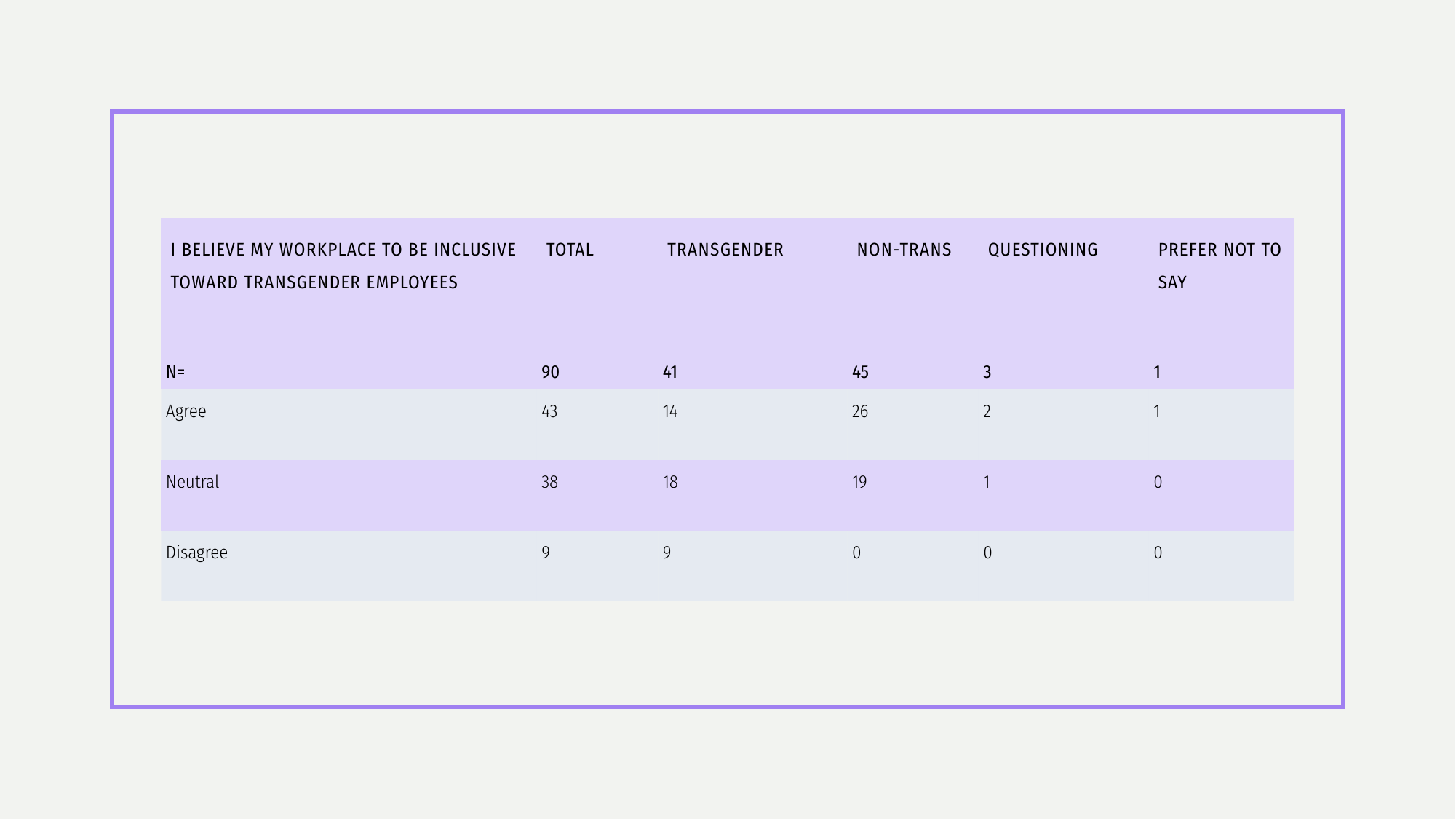

| I believe my workplace to be inclusive toward Transgender employees | Total | Transgender | Non-trans | Questioning | Prefer not to say |
| --- | --- | --- | --- | --- | --- |
| N= | 90 | 41 | 45 | 3 | 1 |
| Agree | 43 | 14 | 26 | 2 | 1 |
| Neutral | 38 | 18 | 19 | 1 | 0 |
| Disagree | 9 | 9 | 0 | 0 | 0 |